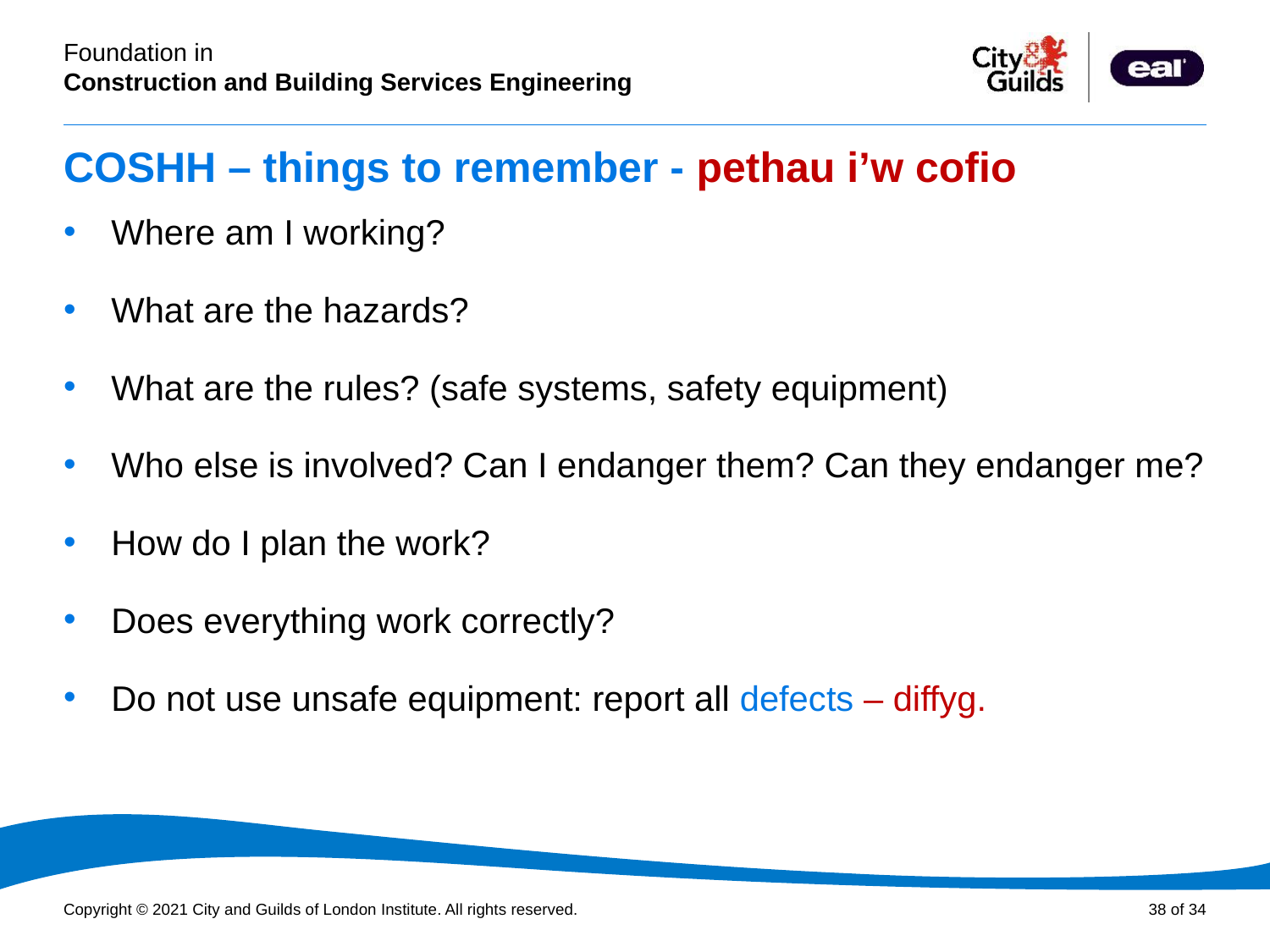

# COSHH – things to remember - pethau i’w cofio
Where am I working?
What are the hazards?
What are the rules? (safe systems, safety equipment)
Who else is involved? Can I endanger them? Can they endanger me?
How do I plan the work?
Does everything work correctly?
Do not use unsafe equipment: report all defects – diffyg.